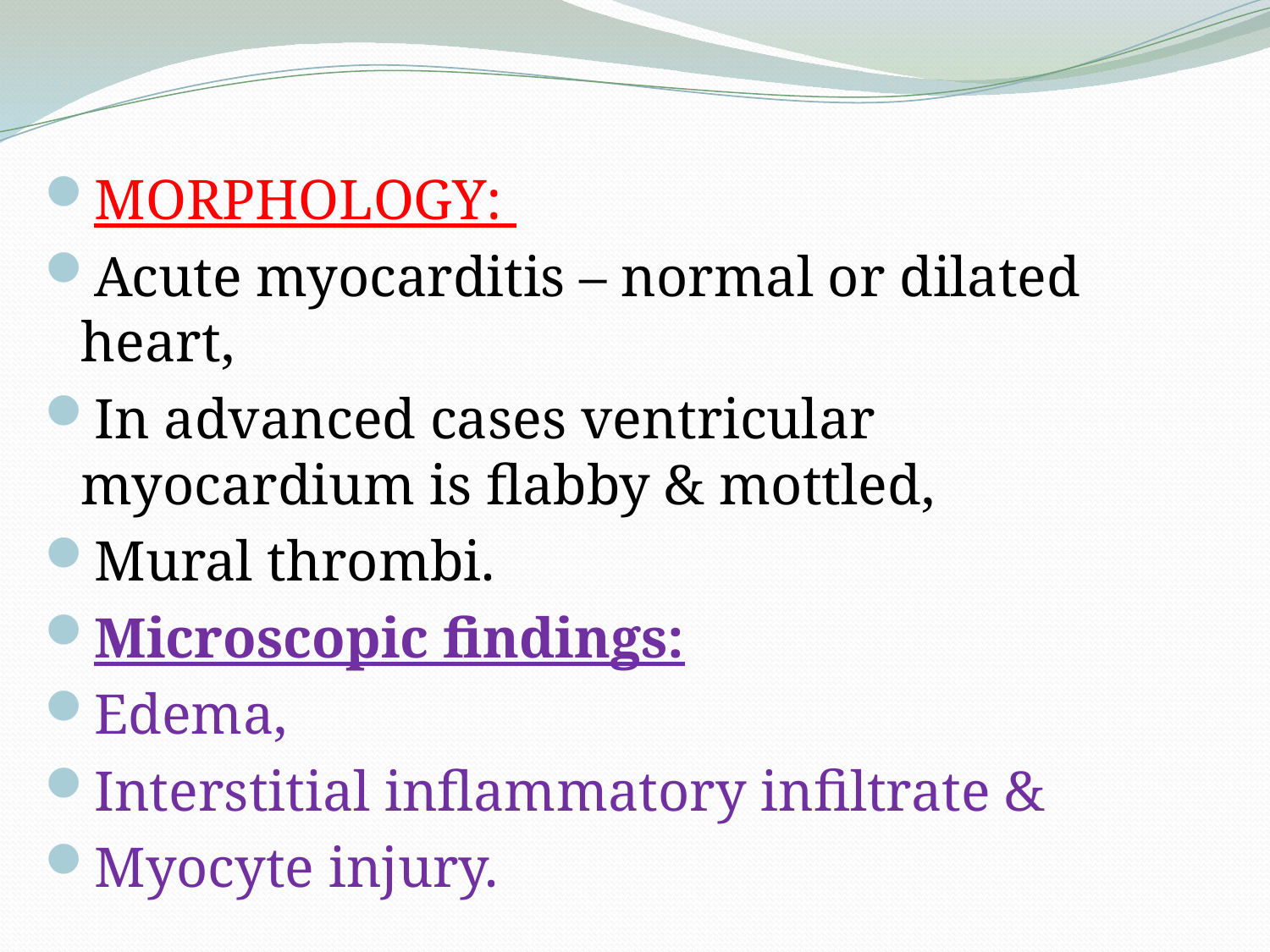

MORPHOLOGY:
Acute myocarditis – normal or dilated heart,
In advanced cases ventricular myocardium is flabby & mottled,
Mural thrombi.
Microscopic findings:
Edema,
Interstitial inflammatory infiltrate &
Myocyte injury.